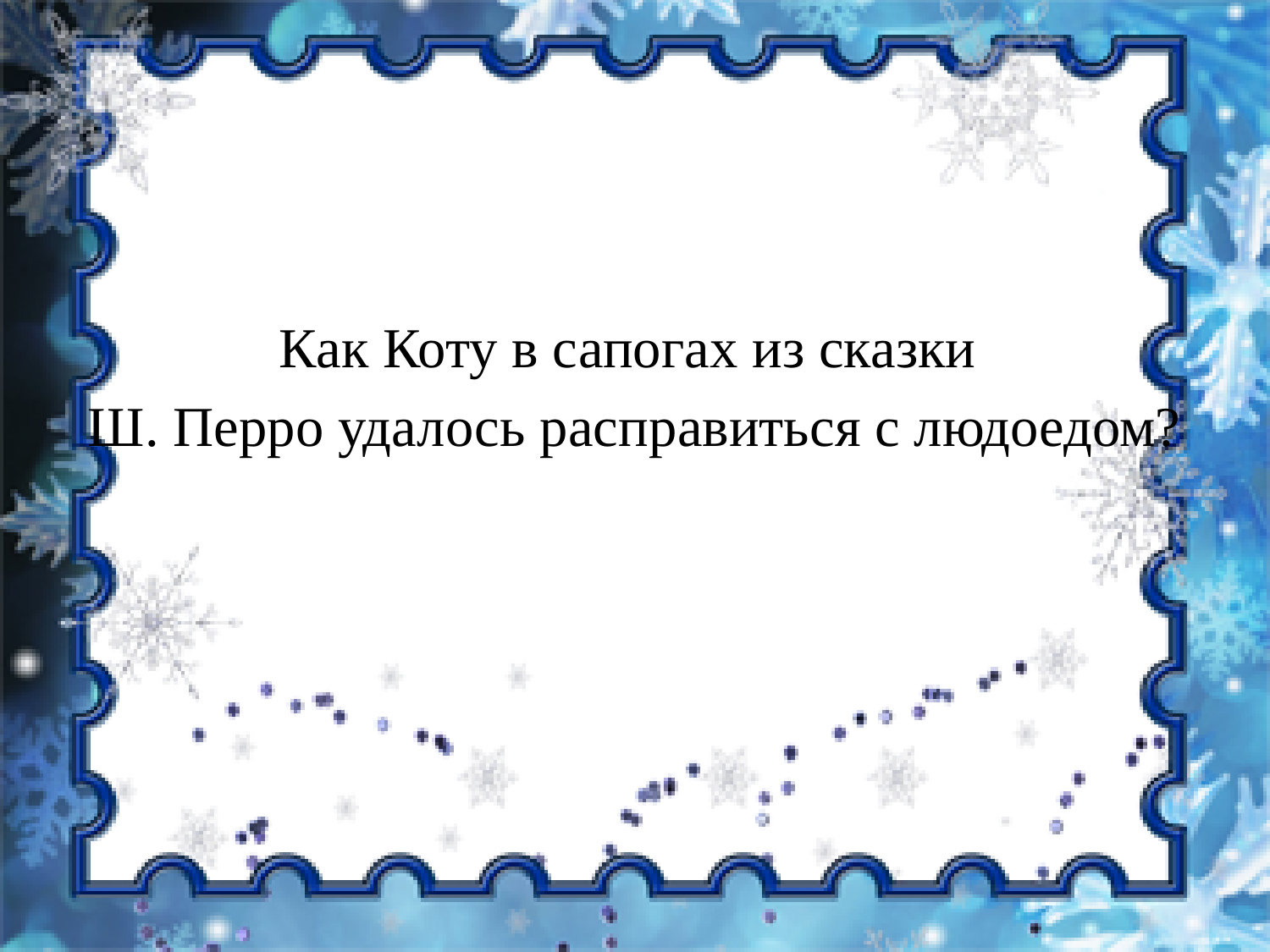

Как Коту в сапогах из сказки
Ш. Перро удалось расправиться с людоедом?